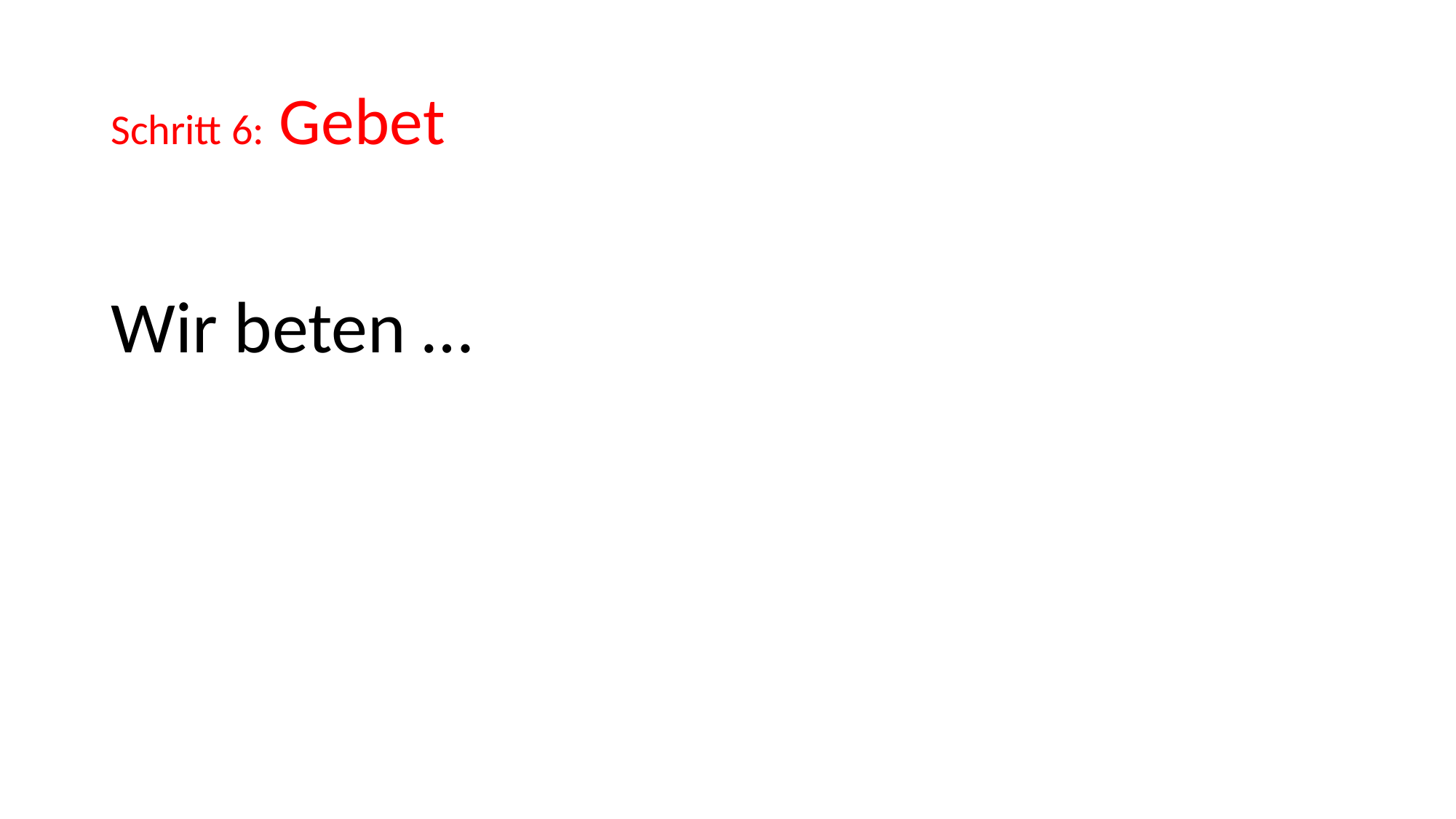

# Schritt 6: Gebet

Wir beten …